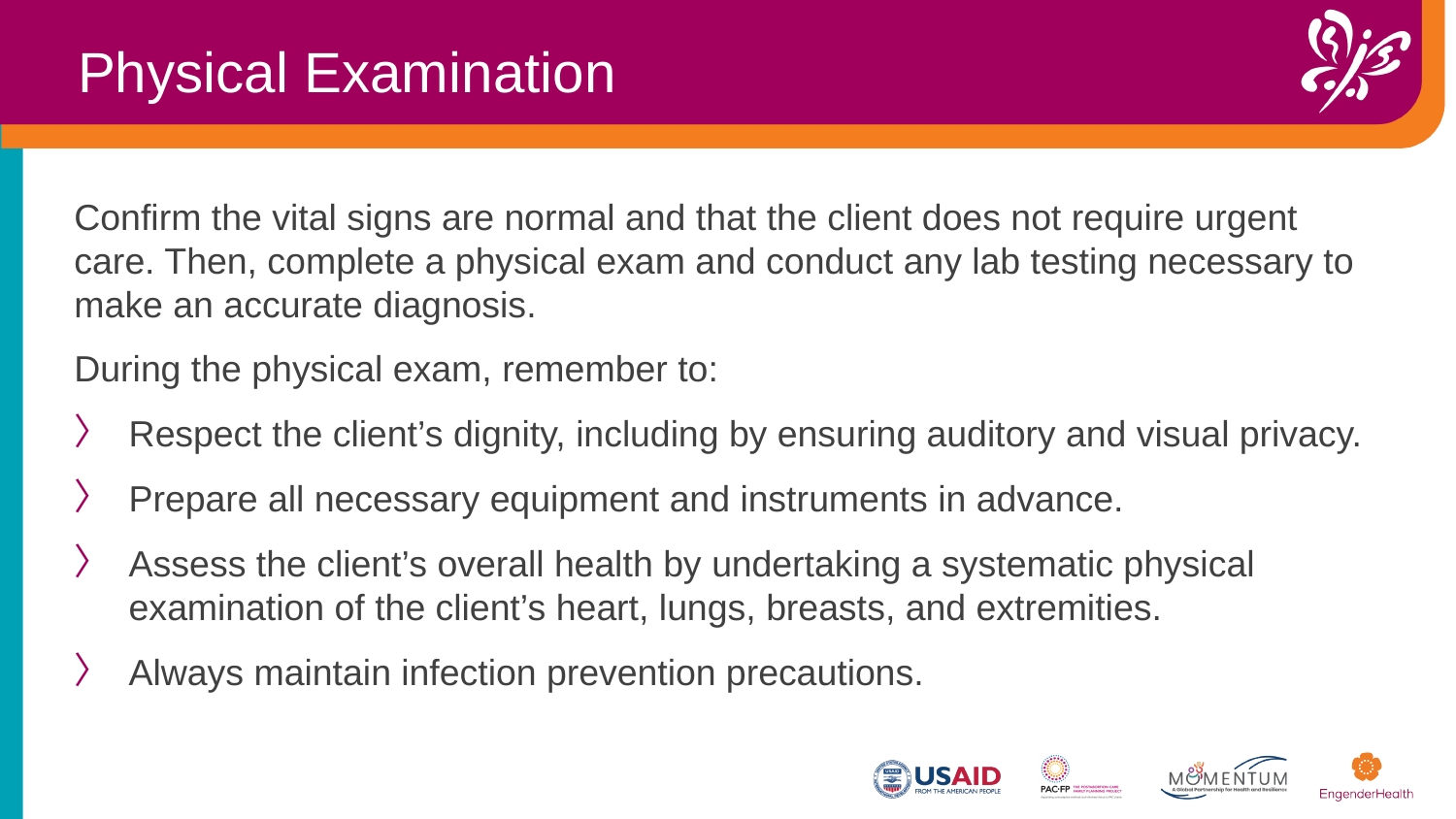

Physical Examination
Confirm the vital signs are normal and that the client does not require urgent care. Then, complete a physical exam and conduct any lab testing necessary to make an accurate diagnosis.
During the physical exam, remember to:
Respect the client’s dignity, including by ensuring auditory and visual privacy.
Prepare all necessary equipment and instruments in advance.
Assess the client’s overall health by undertaking a systematic physical examination of the client’s heart, lungs, breasts, and extremities.
Always maintain infection prevention precautions.